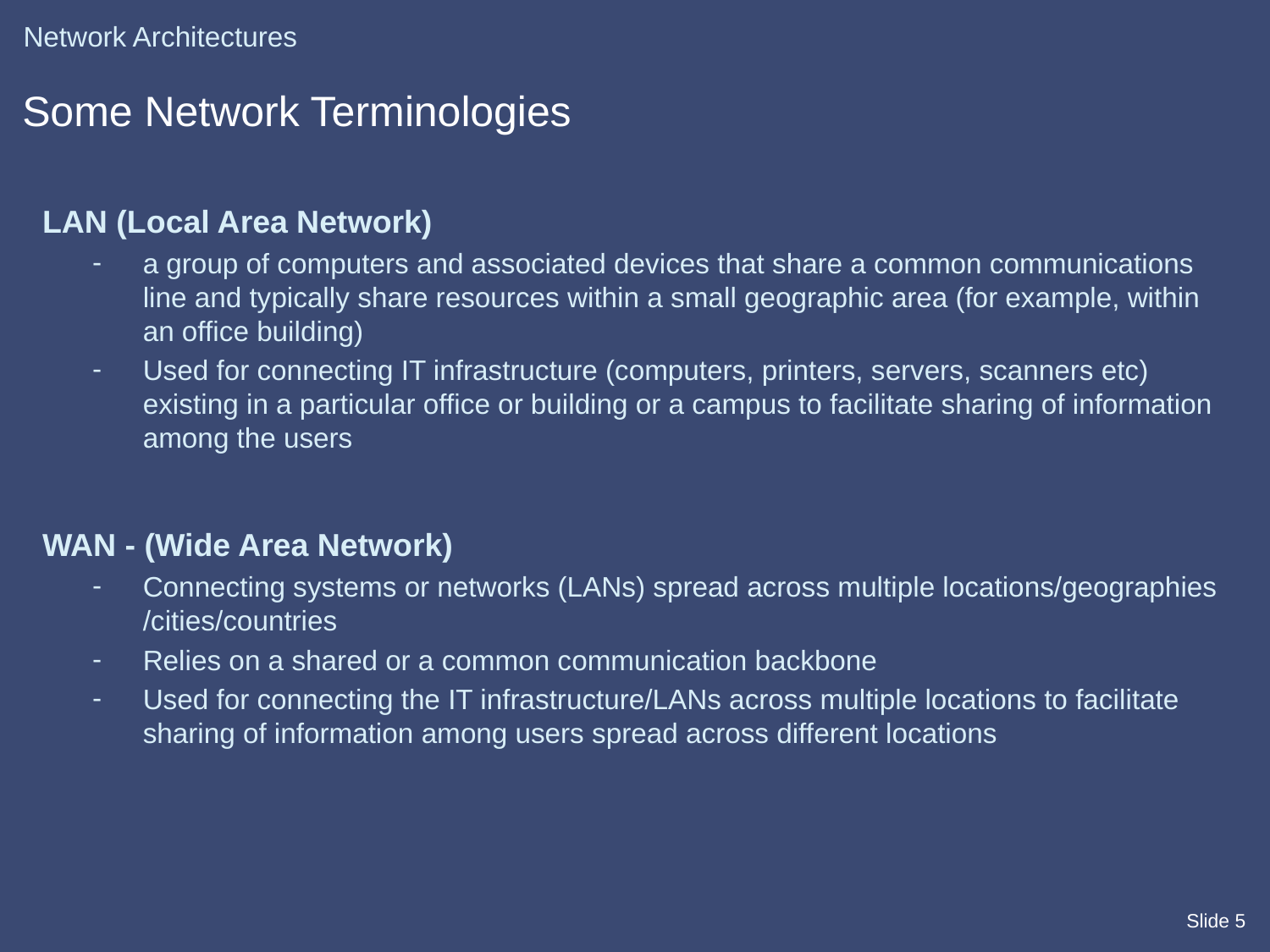

Network Architectures
# Some Network Terminologies
LAN (Local Area Network)
a group of computers and associated devices that share a common communications line and typically share resources within a small geographic area (for example, within an office building)
Used for connecting IT infrastructure (computers, printers, servers, scanners etc) existing in a particular office or building or a campus to facilitate sharing of information among the users

WAN - (Wide Area Network)
Connecting systems or networks (LANs) spread across multiple locations/geographies /cities/countries
Relies on a shared or a common communication backbone
Used for connecting the IT infrastructure/LANs across multiple locations to facilitate sharing of information among users spread across different locations

Slide 5